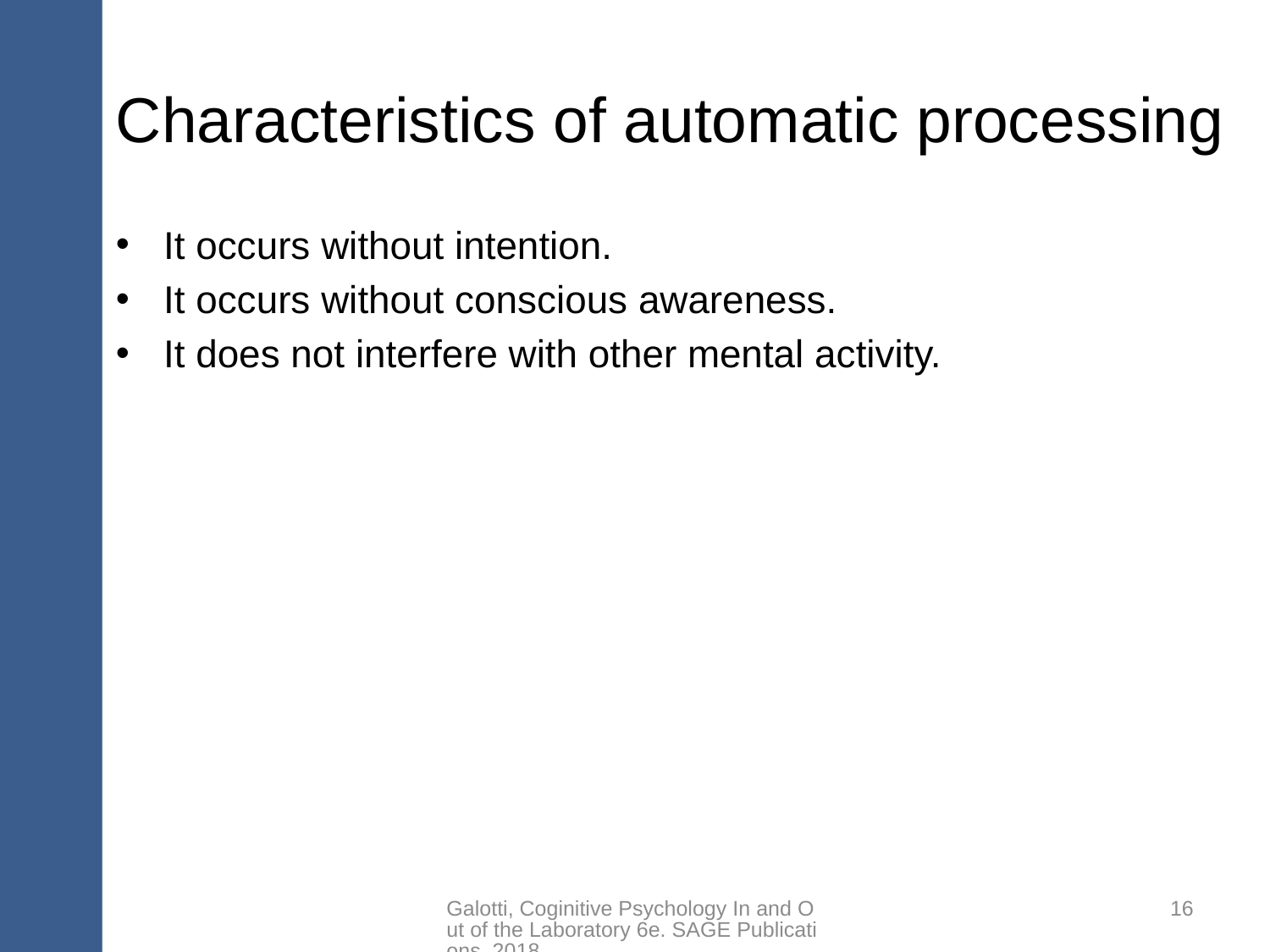

# Characteristics of automatic processing
It occurs without intention.
It occurs without conscious awareness.
It does not interfere with other mental activity.
Galotti, Coginitive Psychology In and Out of the Laboratory 6e. SAGE Publications, 2018.
16